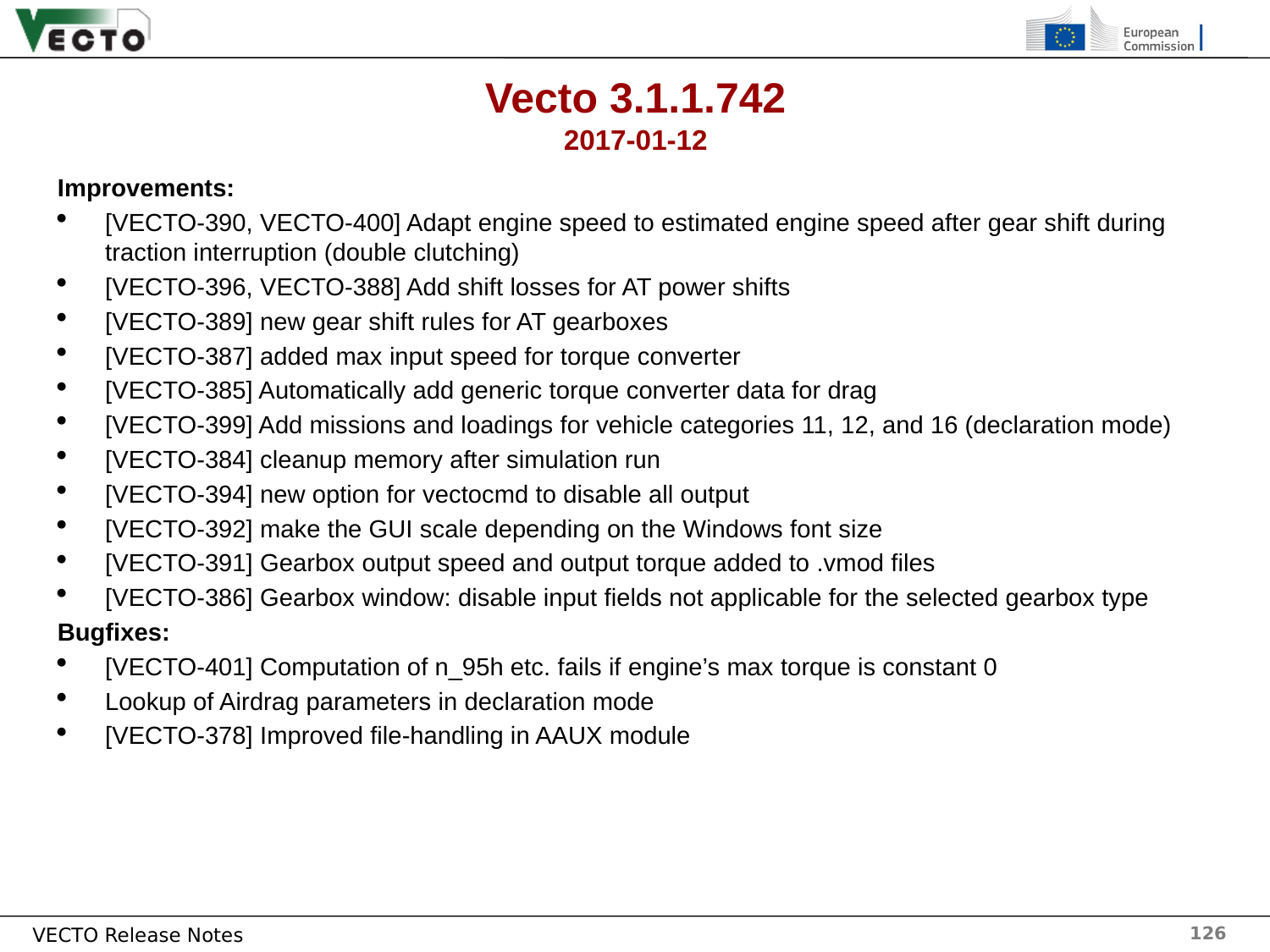

# Vecto 3.1.1.742 2017-01-12
Improvements:
[VECTO-390, VECTO-400] Adapt engine speed to estimated engine speed after gear shift during traction interruption (double clutching)
[VECTO-396, VECTO-388] Add shift losses for AT power shifts
[VECTO-389] new gear shift rules for AT gearboxes
[VECTO-387] added max input speed for torque converter
[VECTO-385] Automatically add generic torque converter data for drag
[VECTO-399] Add missions and loadings for vehicle categories 11, 12, and 16 (declaration mode)
[VECTO-384] cleanup memory after simulation run
[VECTO-394] new option for vectocmd to disable all output
[VECTO-392] make the GUI scale depending on the Windows font size
[VECTO-391] Gearbox output speed and output torque added to .vmod files
[VECTO-386] Gearbox window: disable input fields not applicable for the selected gearbox type
Bugfixes:
[VECTO-401] Computation of n_95h etc. fails if engine’s max torque is constant 0
Lookup of Airdrag parameters in declaration mode
[VECTO-378] Improved file-handling in AAUX module